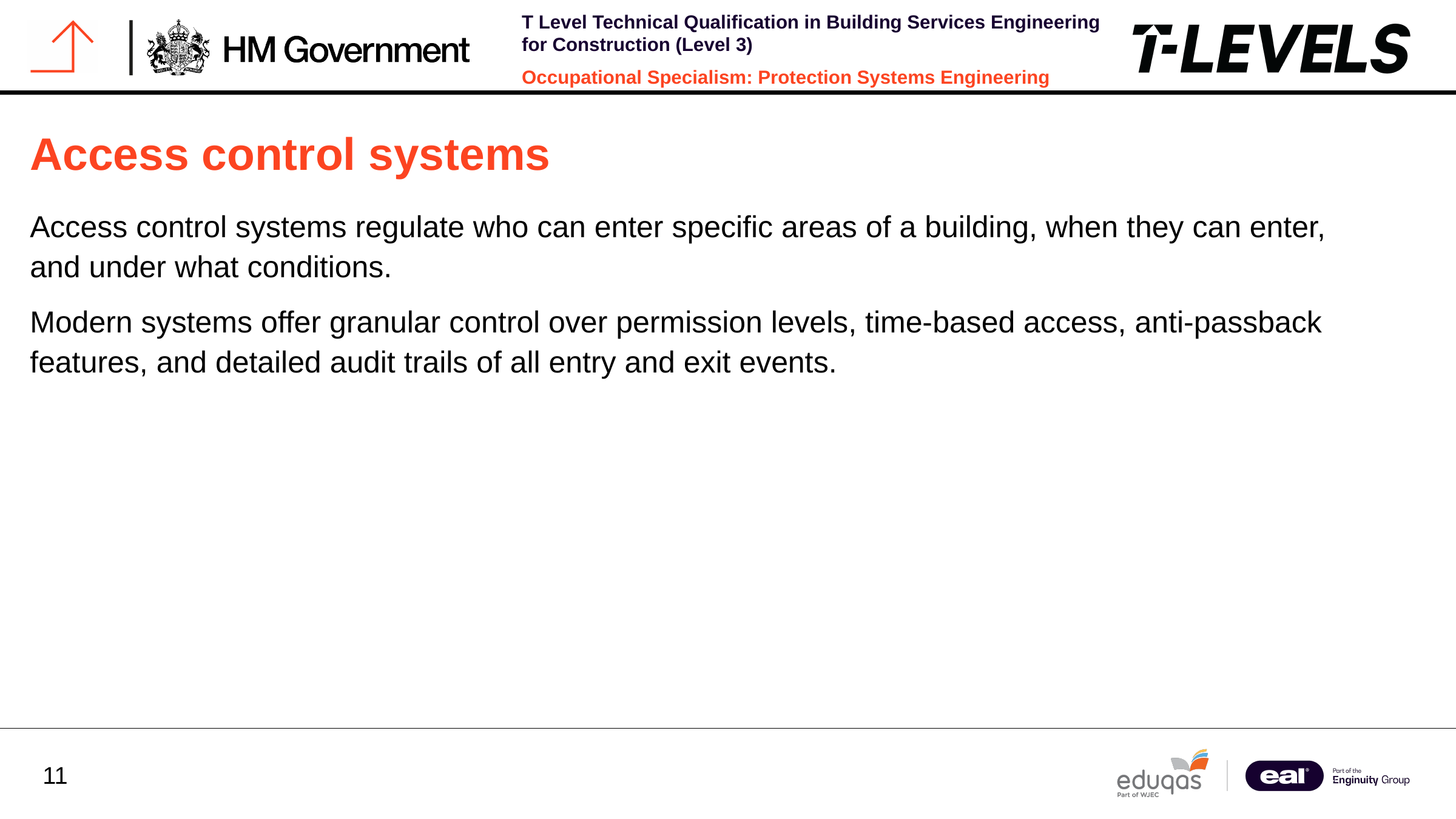

Access control systems
Access control systems regulate who can enter specific areas of a building, when they can enter, and under what conditions.
Modern systems offer granular control over permission levels, time-based access, anti-passback features, and detailed audit trails of all entry and exit events.